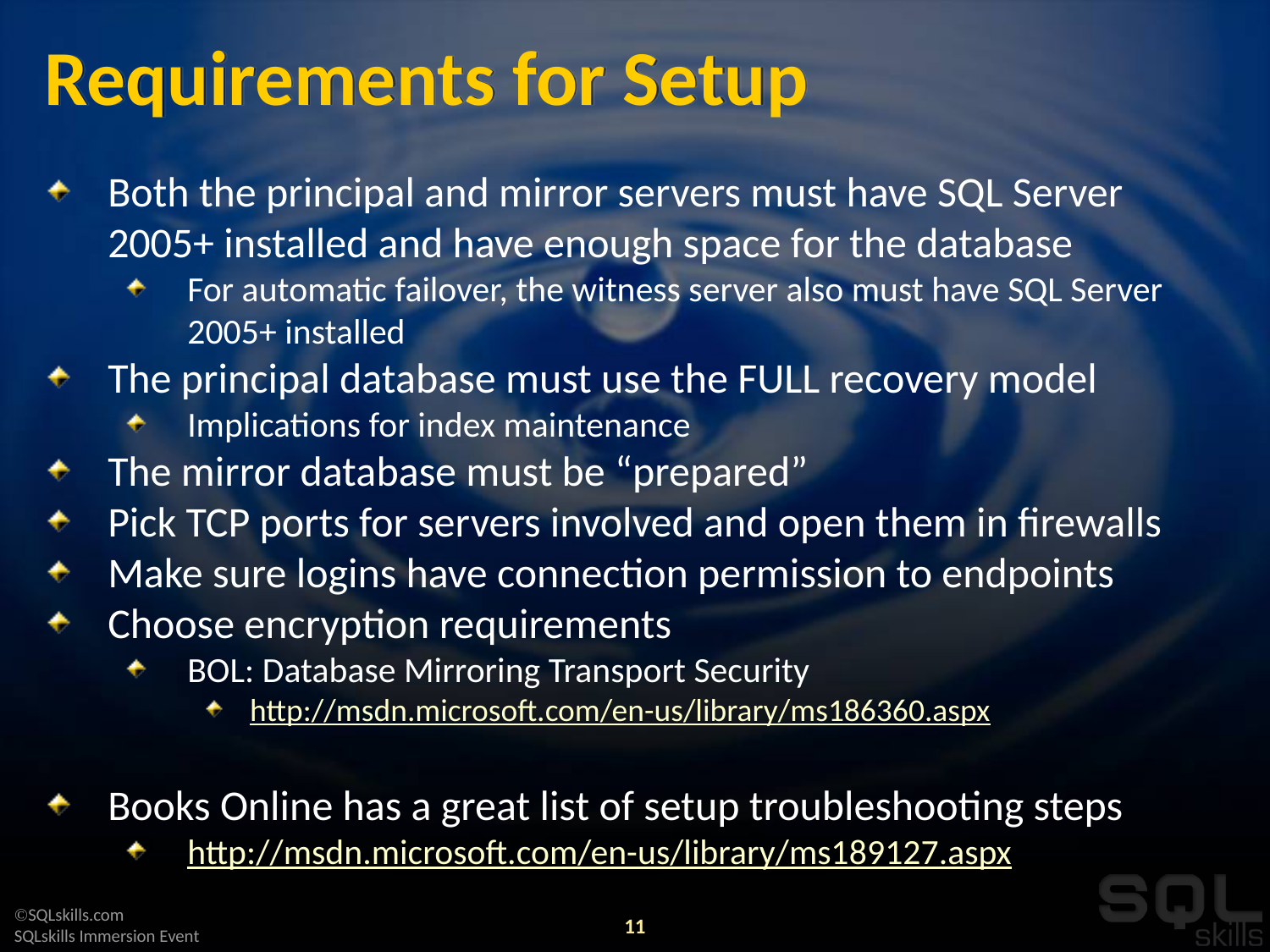

# Requirements for Setup
Both the principal and mirror servers must have SQL Server 2005+ installed and have enough space for the database
For automatic failover, the witness server also must have SQL Server 2005+ installed
The principal database must use the FULL recovery model
Implications for index maintenance
The mirror database must be “prepared”
Pick TCP ports for servers involved and open them in firewalls
Make sure logins have connection permission to endpoints
Choose encryption requirements
BOL: Database Mirroring Transport Security
http://msdn.microsoft.com/en-us/library/ms186360.aspx

Books Online has a great list of setup troubleshooting steps
http://msdn.microsoft.com/en-us/library/ms189127.aspx
11